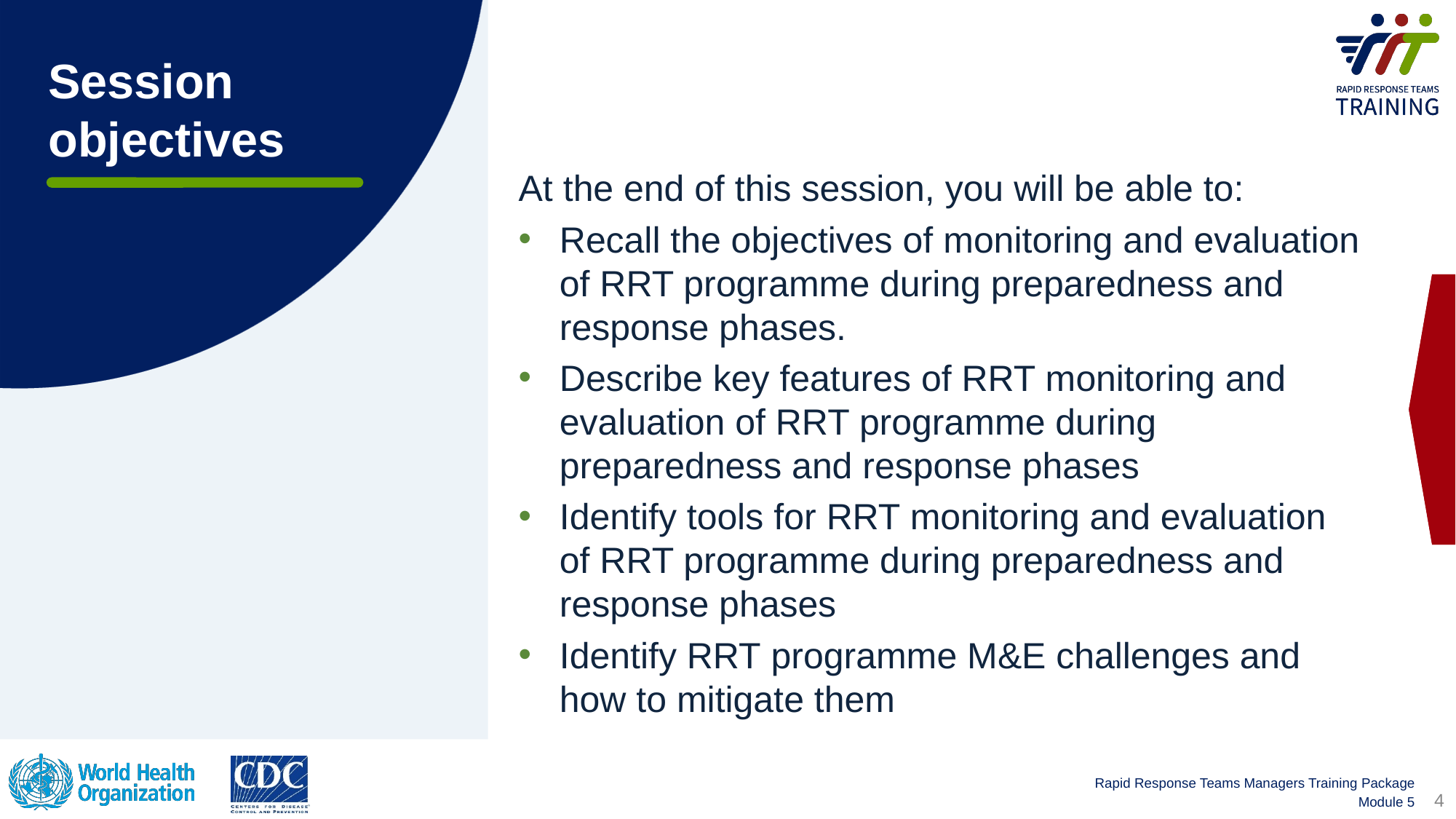

Session objectives
At the end of this session, you will be able to:
Recall the objectives of monitoring and evaluation of RRT programme during preparedness and response phases.
Describe key features of RRT monitoring and evaluation of RRT programme during preparedness and response phases
Identify tools for RRT monitoring and evaluation of RRT programme during preparedness and response phases
Identify RRT programme M&E challenges and how to mitigate them

4